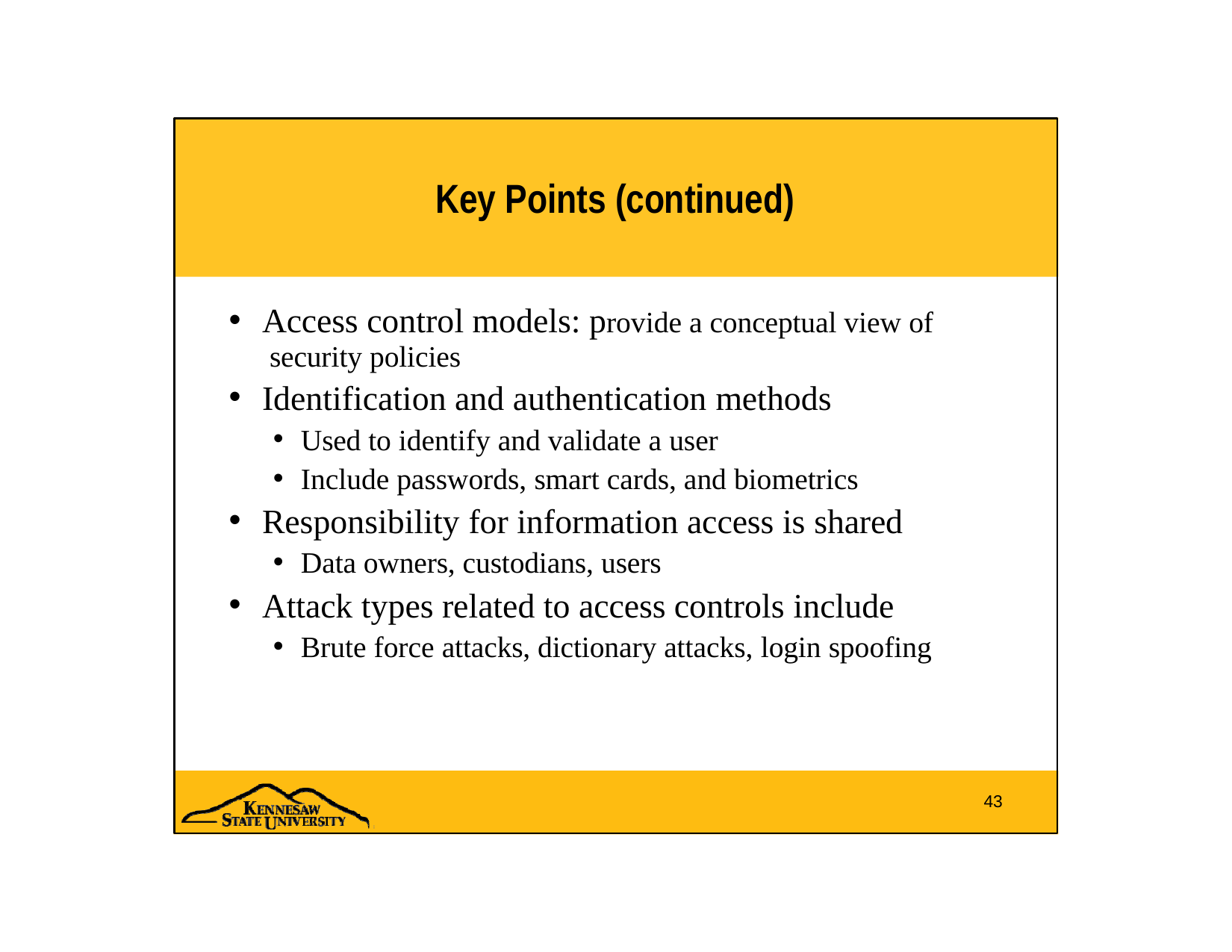

# Key Points (continued)
Access control models: provide a conceptual view of  security policies
Identification and authentication methods
Used to identify and validate a user
Include passwords, smart cards, and biometrics
Responsibility for information access is shared
Data owners, custodians, users
Attack types related to access controls include
Brute force attacks, dictionary attacks, login spoofing

43